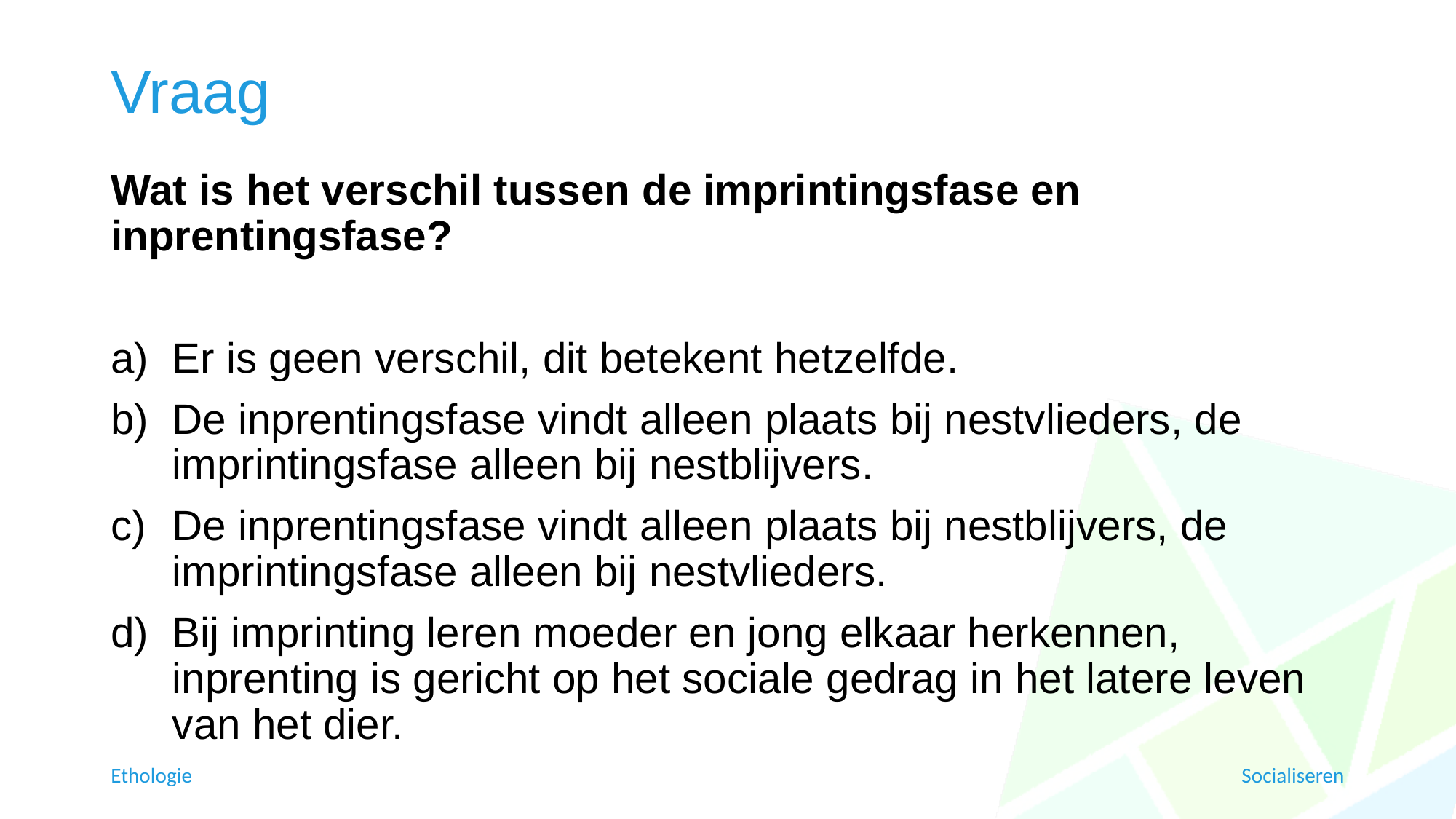

# Vraag
Wat is het verschil tussen de imprintingsfase en inprentingsfase?

Er is geen verschil, dit betekent hetzelfde.
De inprentingsfase vindt alleen plaats bij nestvlieders, de imprintingsfase alleen bij nestblijvers.
De inprentingsfase vindt alleen plaats bij nestblijvers, de imprintingsfase alleen bij nestvlieders.
Bij imprinting leren moeder en jong elkaar herkennen, inprenting is gericht op het sociale gedrag in het latere leven van het dier.
Ethologie
Socialiseren